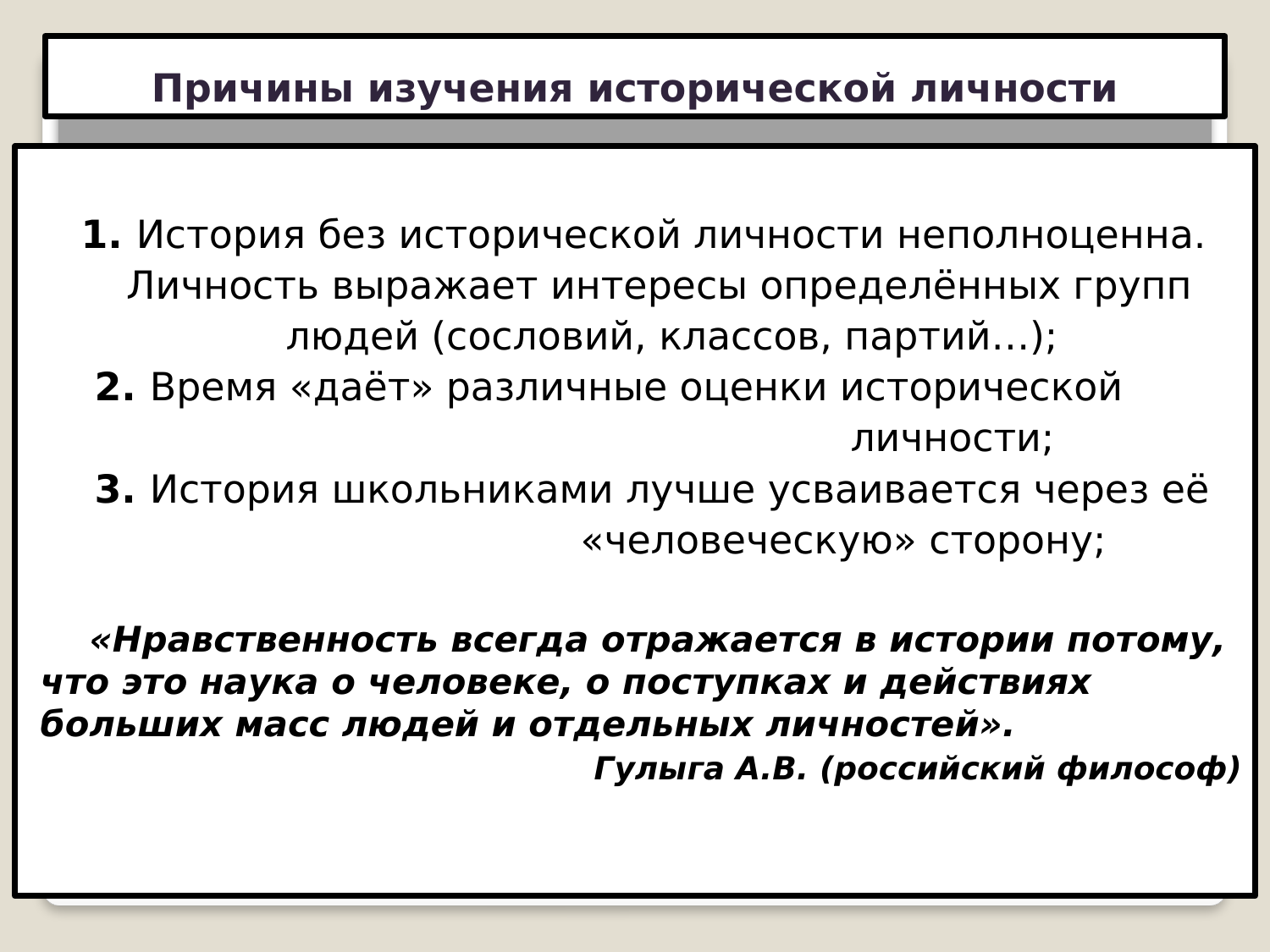

# Причины изучения исторической личности

   1. История без исторической личности неполноценна.
       Личность выражает интересы определённых групп
                    людей (сословий, классов, партий…);
    2. Время «даёт» различные оценки исторической
                                                                  личности;
    3. История школьниками лучше усваивается через её
                                            «человеческую» сторону;

    «Нравственность всегда отражается в истории потому, что это наука о человеке, о поступках и действиях больших масс людей и отдельных личностей».
Гулыга А.В. (российский философ)